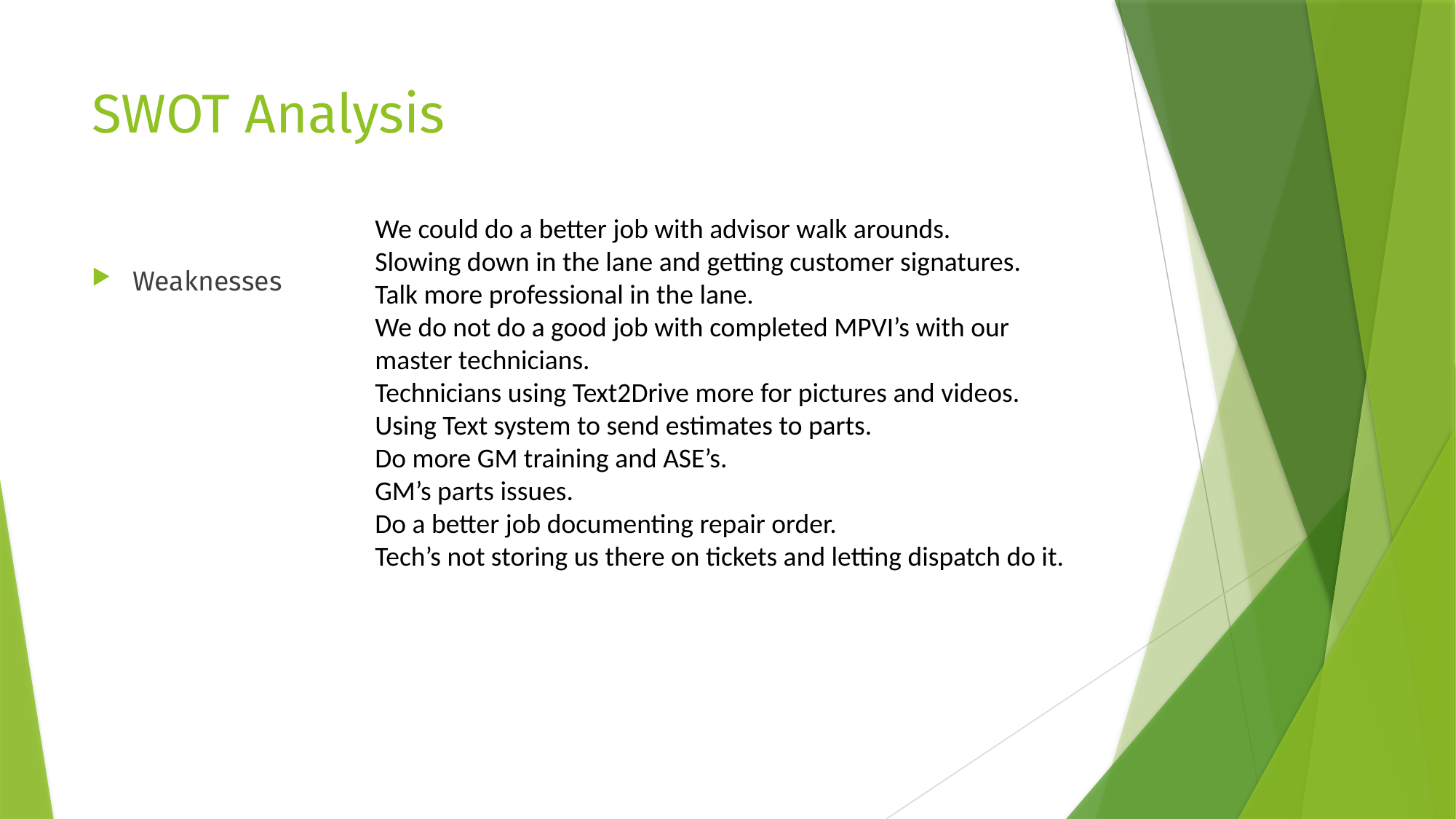

# SWOT Analysis
We could do a better job with advisor walk arounds.
Slowing down in the lane and getting customer signatures.
Talk more professional in the lane.
We do not do a good job with completed MPVI’s with our master technicians.
Technicians using Text2Drive more for pictures and videos.
Using Text system to send estimates to parts.
Do more GM training and ASE’s.
GM’s parts issues.
Do a better job documenting repair order.
Tech’s not storing us there on tickets and letting dispatch do it.

Weaknesses